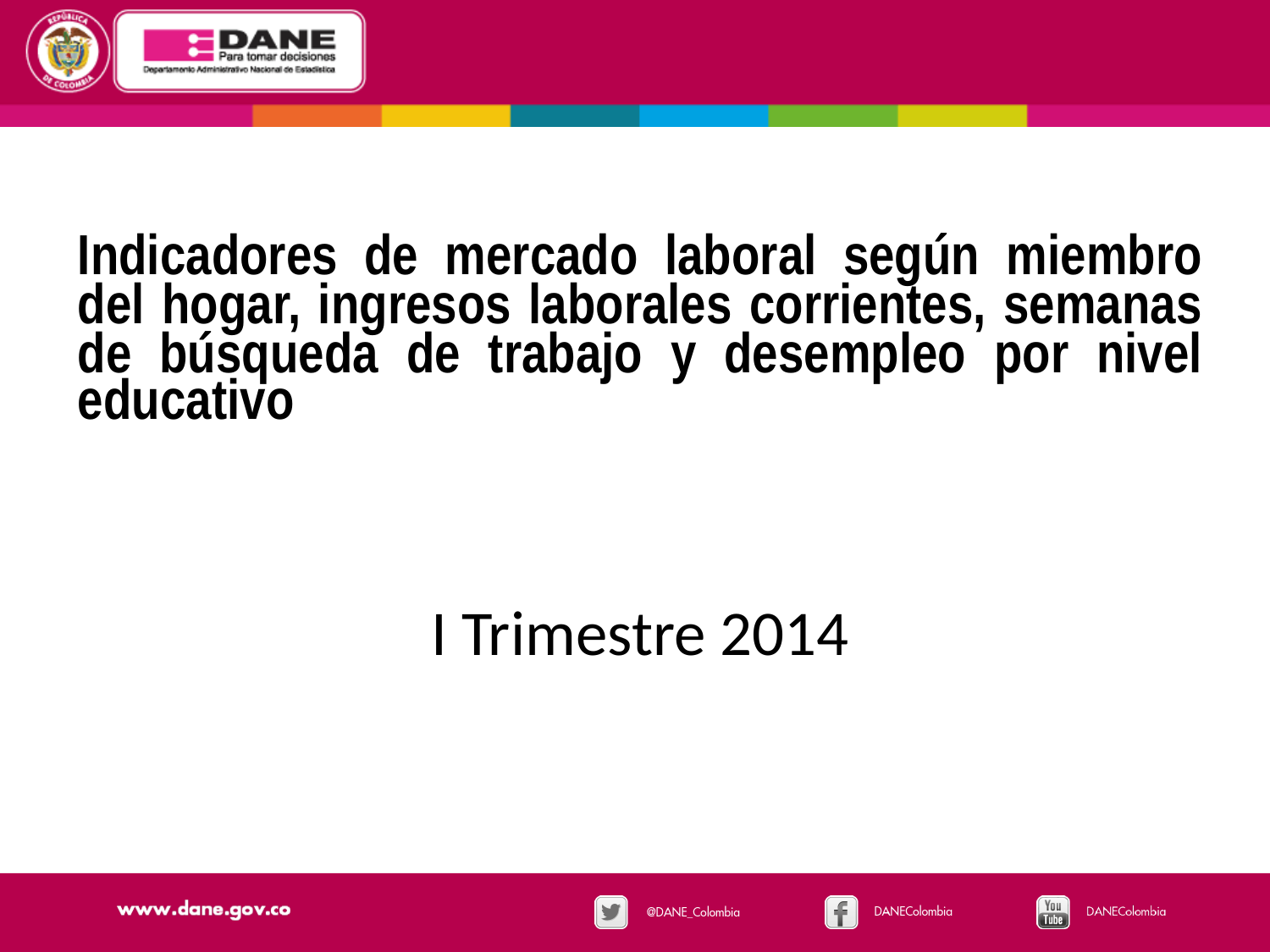

Indicadores de mercado laboral según miembro del hogar, ingresos laborales corrientes, semanas de búsqueda de trabajo y desempleo por nivel educativo
I Trimestre 2014